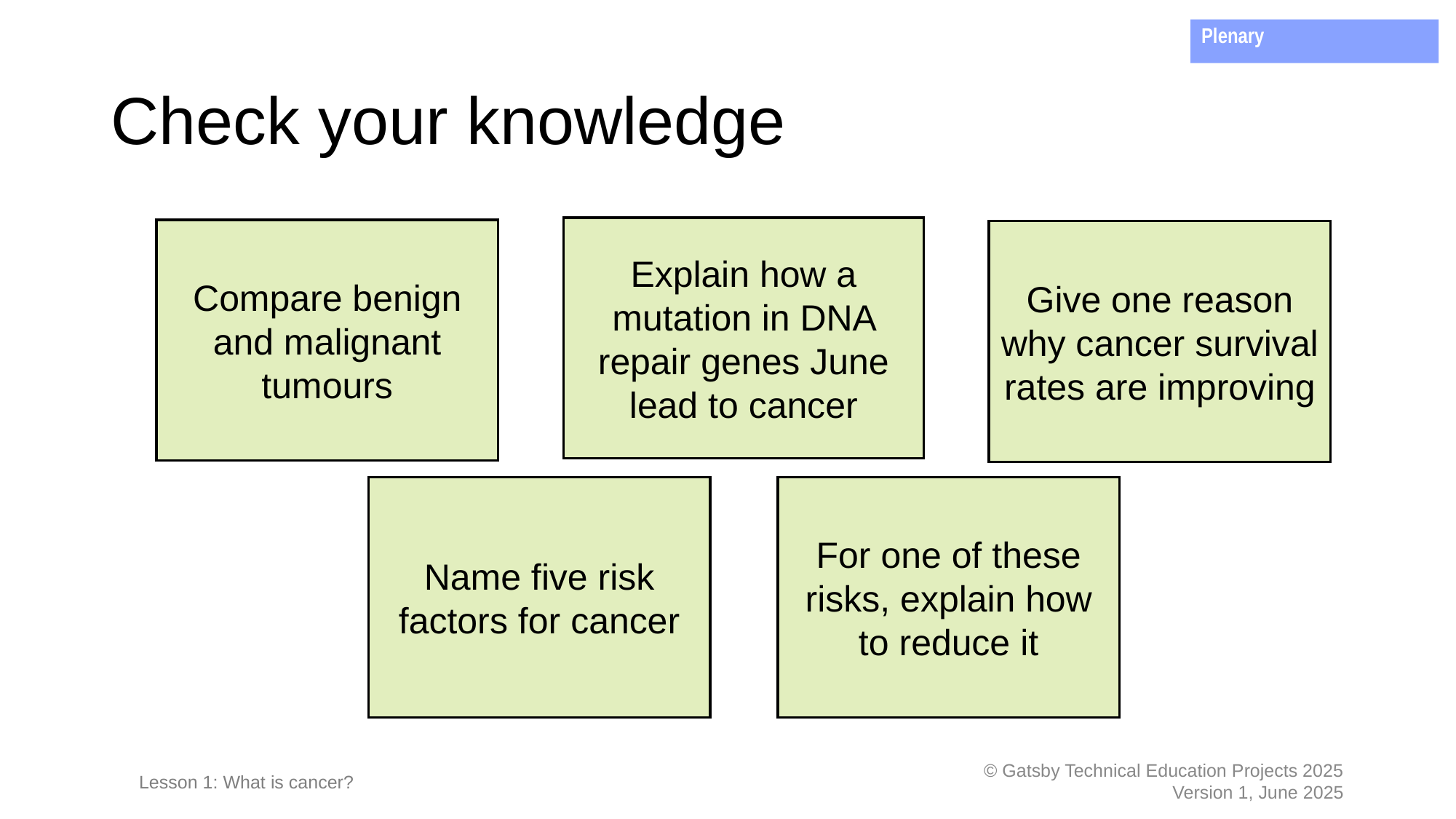

Plenary
# Check your knowledge
Explain how a mutation in DNA repair genes June lead to cancer
Compare benign and malignant tumours
Give one reason why cancer survival rates are improving
Name five risk factors for cancer
For one of these risks, explain how to reduce it
Lesson 1: What is cancer?